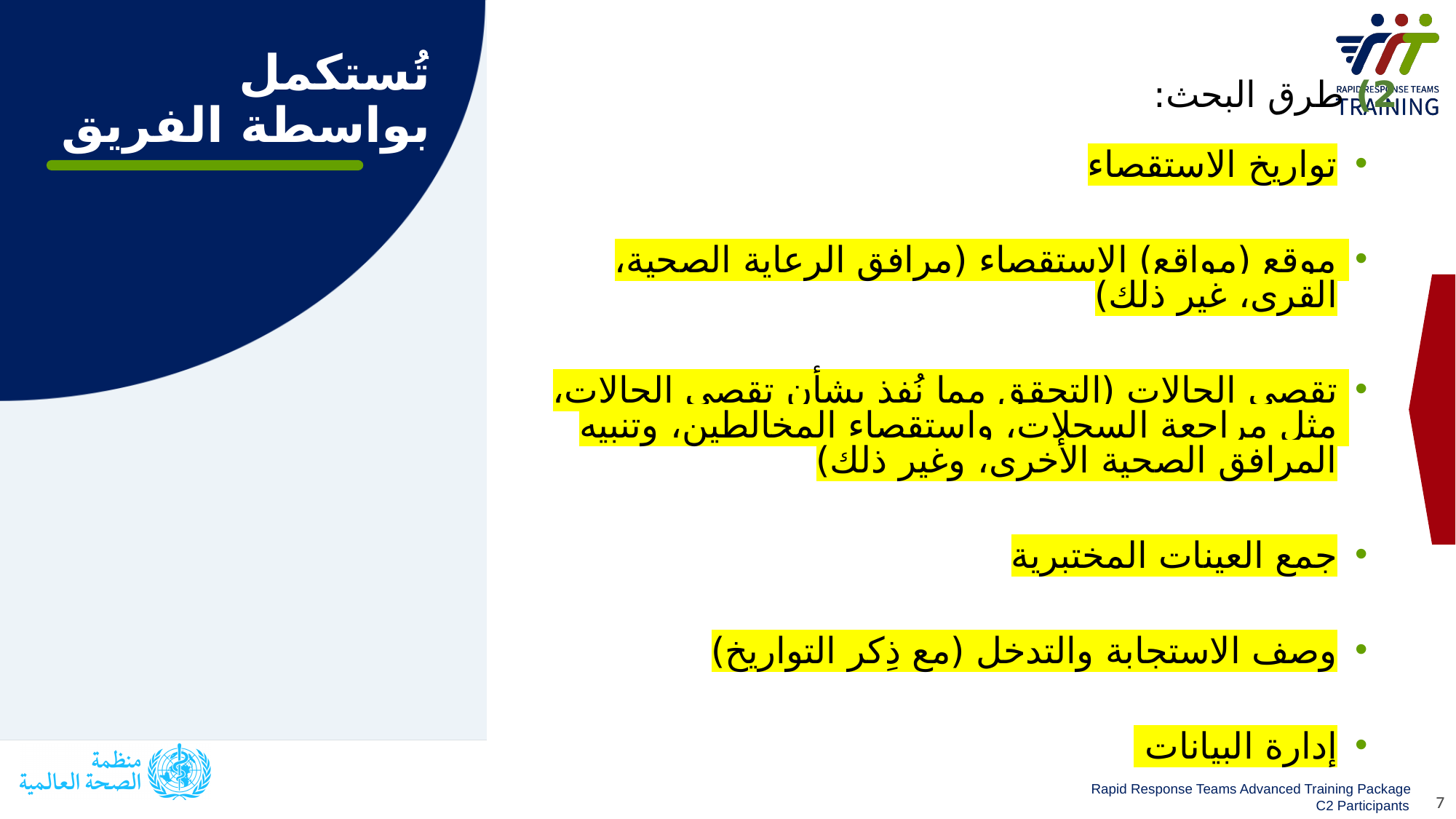

# تُستكمل بواسطة الفريق
2) طرق البحث:

تواريخ الاستقصاء

موقع (مواقع) الاستقصاء (مرافق الرعاية الصحية، القرى، غير ذلك)

تقصي الحالات (التحقق مما نُفذ بشأن تقصي الحالات، مثل مراجعة السجلات، واستقصاء المخالطين، وتنبيه المرافق الصحية الأخرى، وغير ذلك)

جمع العينات المختبرية

وصف الاستجابة والتدخل (مع ذِكر التواريخ)

إدارة البيانات